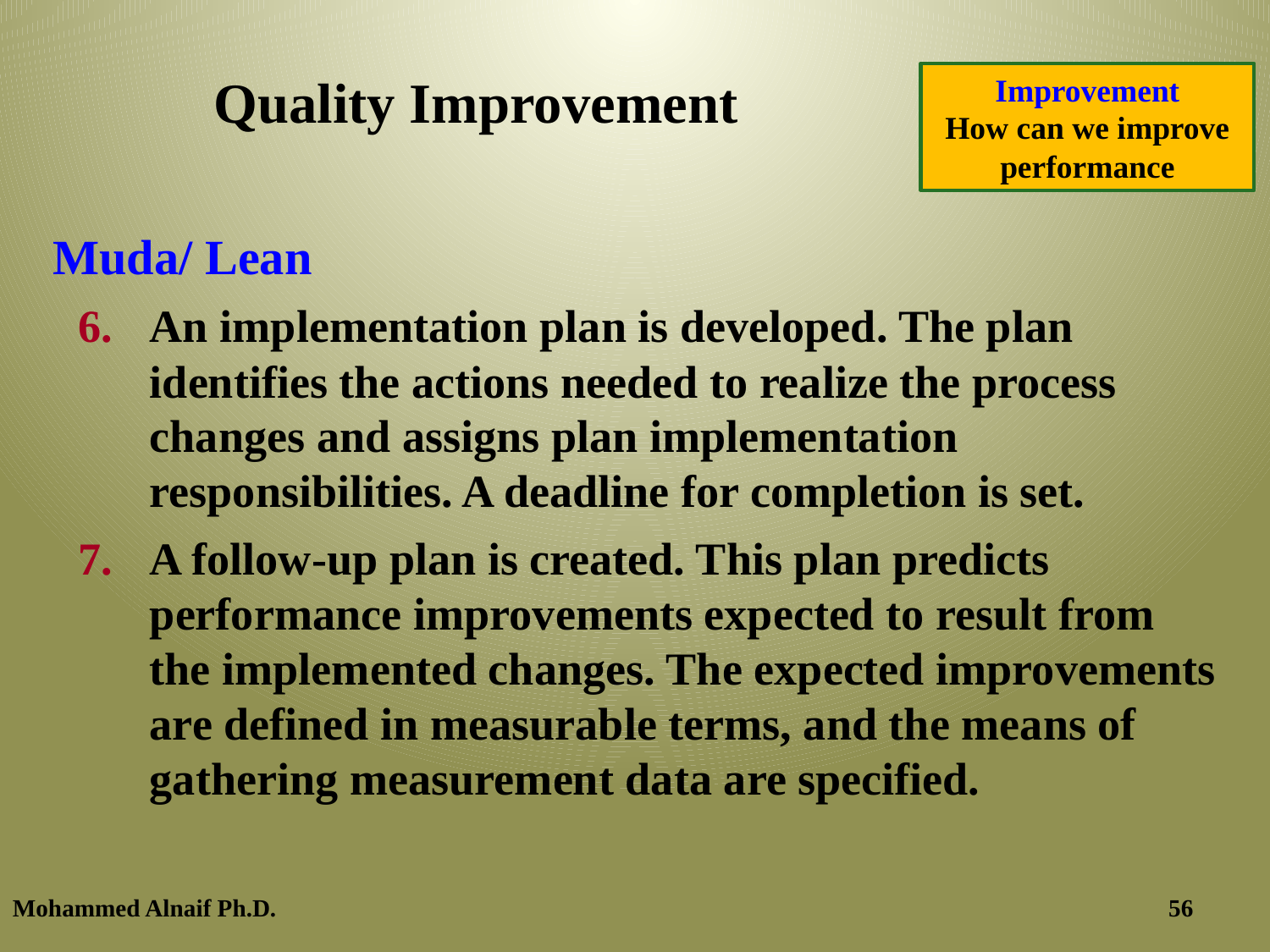

# Quality Improvement
Improvement
How can we improve performance
Muda/ Lean
An implementation plan is developed. The plan identifies the actions needed to realize the process changes and assigns plan implementation responsibilities. A deadline for completion is set.
A follow-up plan is created. This plan predicts performance improvements expected to result from the implemented changes. The expected improvements are defined in measurable terms, and the means of gathering measurement data are specified.
Mohammed Alnaif Ph.D.
11/20/2016
56